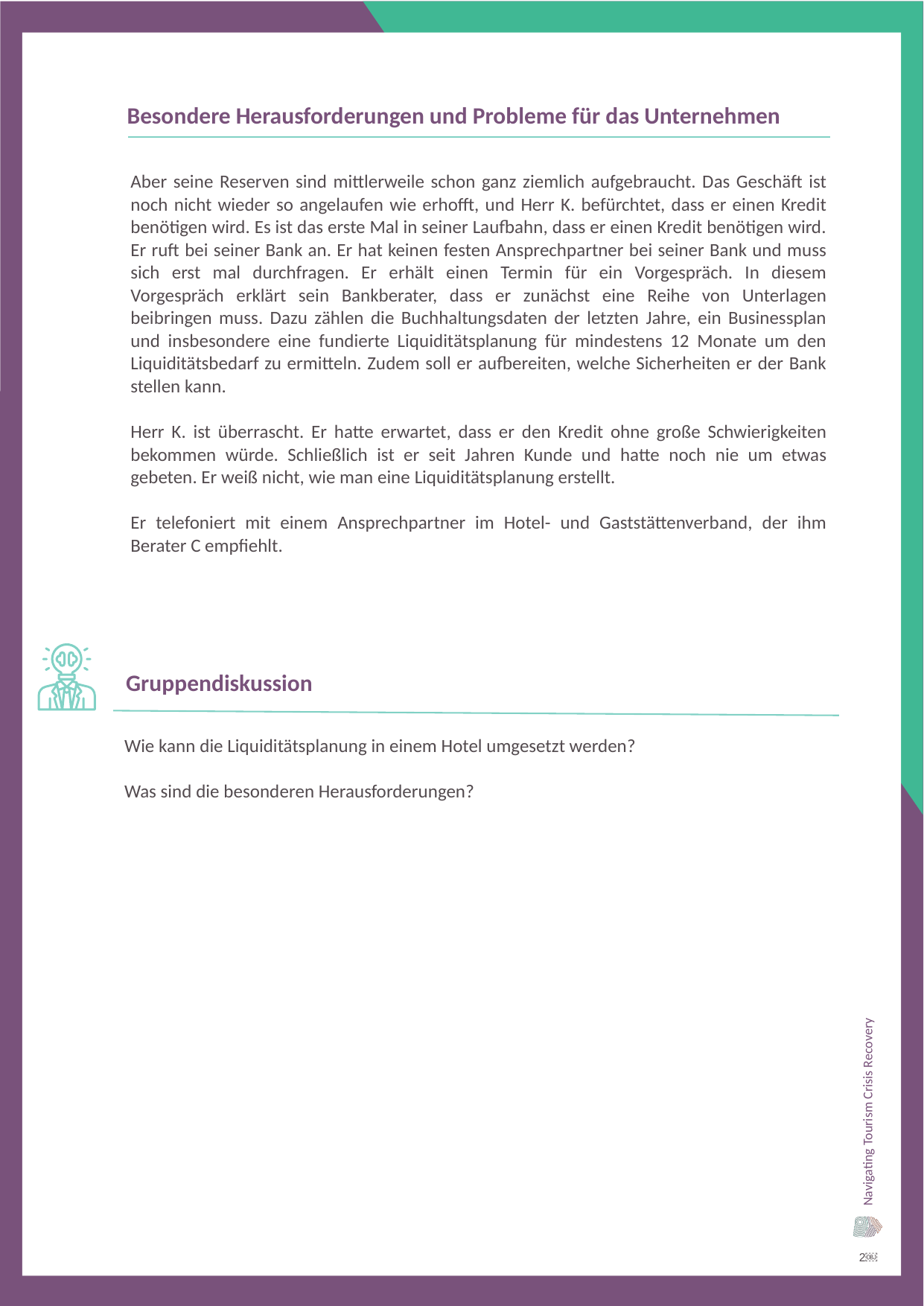

Besondere Herausforderungen und Probleme für das Unternehmen
Aber seine Reserven sind mittlerweile schon ganz ziemlich aufgebraucht. Das Geschäft ist noch nicht wieder so angelaufen wie erhofft, und Herr K. befürchtet, dass er einen Kredit benötigen wird. Es ist das erste Mal in seiner Laufbahn, dass er einen Kredit benötigen wird. Er ruft bei seiner Bank an. Er hat keinen festen Ansprechpartner bei seiner Bank und muss sich erst mal durchfragen. Er erhält einen Termin für ein Vorgespräch. In diesem Vorgespräch erklärt sein Bankberater, dass er zunächst eine Reihe von Unterlagen beibringen muss. Dazu zählen die Buchhaltungsdaten der letzten Jahre, ein Businessplan und insbesondere eine fundierte Liquiditätsplanung für mindestens 12 Monate um den Liquiditätsbedarf zu ermitteln. Zudem soll er aufbereiten, welche Sicherheiten er der Bank stellen kann.

Herr K. ist überrascht. Er hatte erwartet, dass er den Kredit ohne große Schwierigkeiten bekommen würde. Schließlich ist er seit Jahren Kunde und hatte noch nie um etwas gebeten. Er weiß nicht, wie man eine Liquiditätsplanung erstellt.

Er telefoniert mit einem Ansprechpartner im Hotel- und Gaststättenverband, der ihm Berater C empfiehlt.

Gruppendiskussion
Wie kann die Liquiditätsplanung in einem Hotel umgesetzt werden?

Was sind die besonderen Herausforderungen?